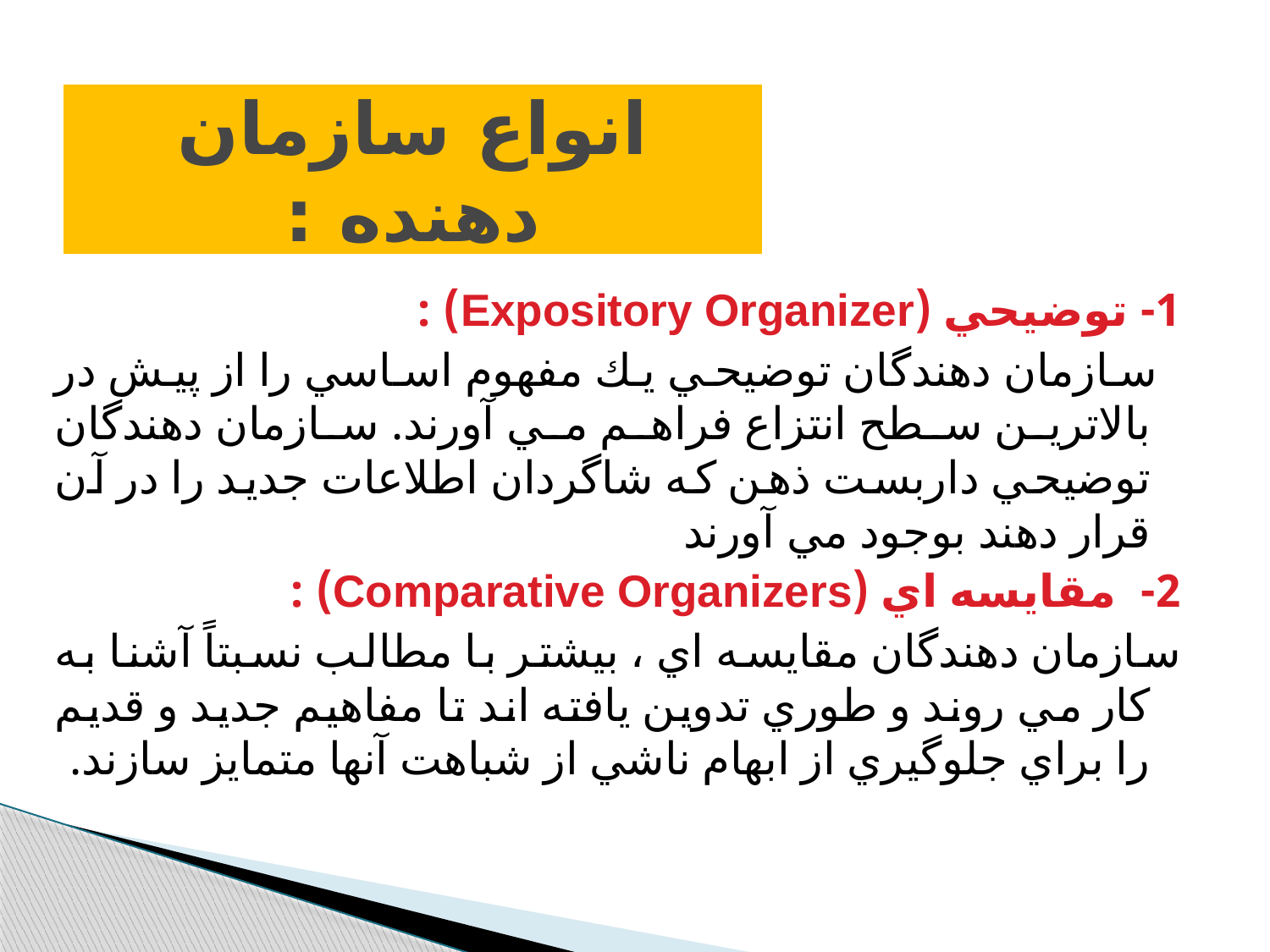

# انواع سازمان دهنده :
1- توضيحي (Expository Organizer) :
  سازمان دهندگان توضيحي يك مفهوم اساسي را از پيش در بالاترين سطح انتزاع فراهم مي آورند. سازمان دهندگان توضيحي داربست ذهن كه شاگردان اطلاعات جديد را در آن قرار دهند بوجود مي آورند
2-  مقايسه اي (Comparative Organizers) :
	سازمان دهندگان مقايسه اي ، بيشتر با مطالب نسبتاً آشنا به كار مي روند و طوري تدوين يافته اند تا مفاهيم جديد و قديم را براي جلوگيري از ابهام ناشي از شباهت آنها متمايز سازند.